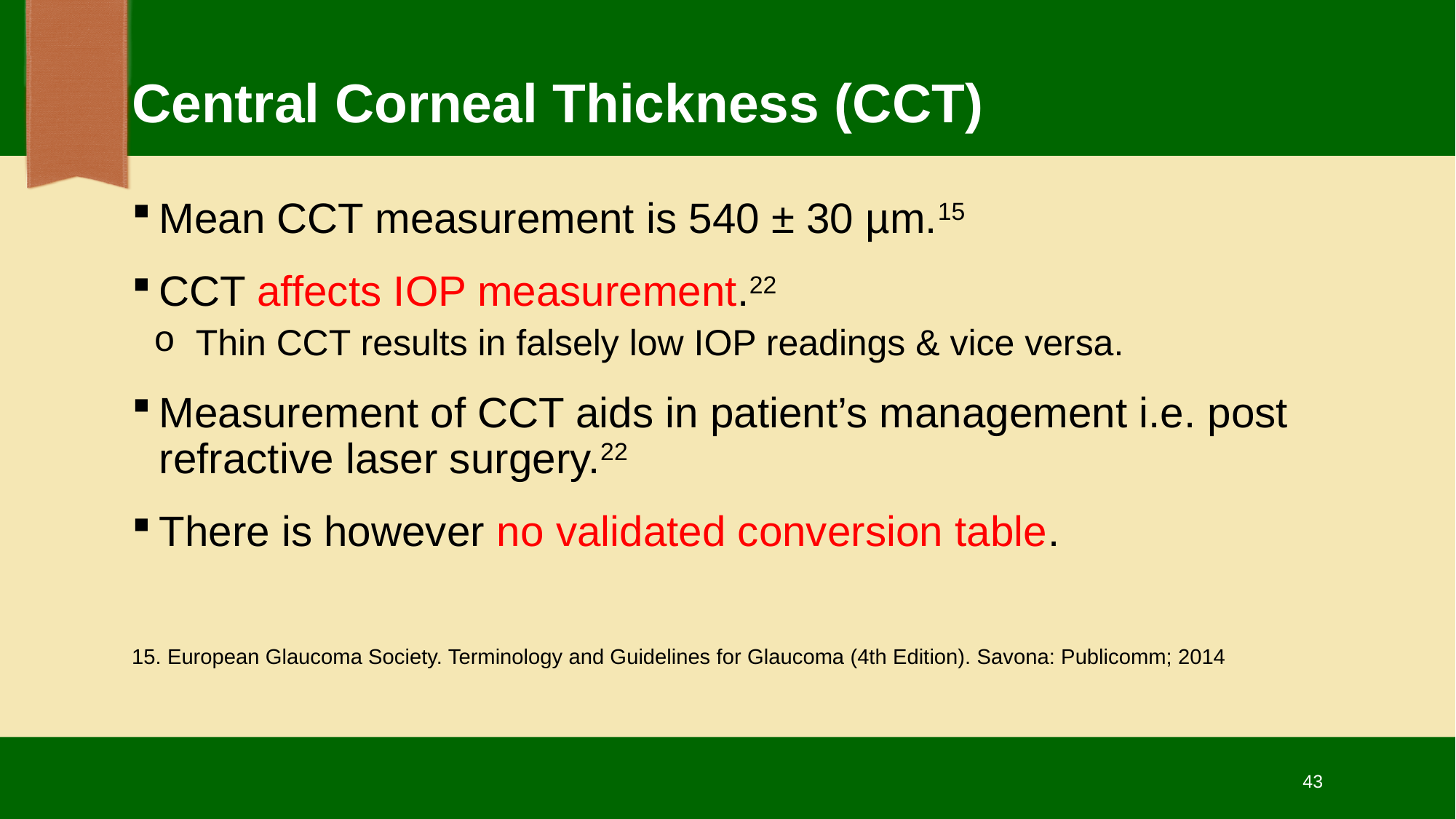

# Central Corneal Thickness (CCT)
Mean CCT measurement is 540 ± 30 µm.15
CCT affects IOP measurement.22
Thin CCT results in falsely low IOP readings & vice versa.
Measurement of CCT aids in patient’s management i.e. post refractive laser surgery.22
There is however no validated conversion table.

15. European Glaucoma Society. Terminology and Guidelines for Glaucoma (4th Edition). Savona: Publicomm; 2014

43